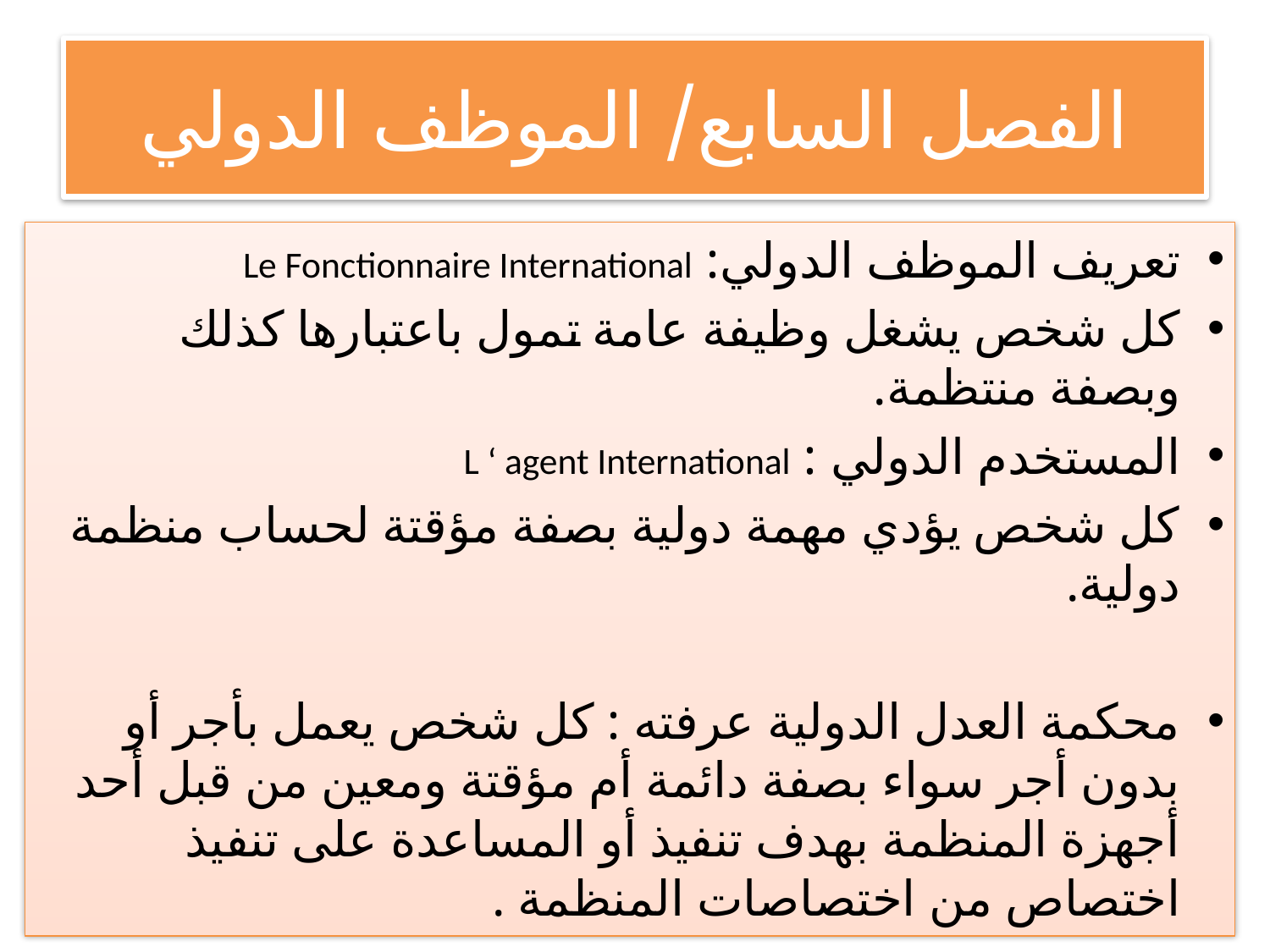

# الفصل السابع/ الموظف الدولي
تعريف الموظف الدولي: Le Fonctionnaire International
كل شخص يشغل وظيفة عامة تمول باعتبارها كذلك وبصفة منتظمة.
المستخدم الدولي : L ‘ agent International
كل شخص يؤدي مهمة دولية بصفة مؤقتة لحساب منظمة دولية.

محكمة العدل الدولية عرفته : كل شخص يعمل بأجر أو بدون أجر سواء بصفة دائمة أم مؤقتة ومعين من قبل أحد أجهزة المنظمة بهدف تنفيذ أو المساعدة على تنفيذ اختصاص من اختصاصات المنظمة .